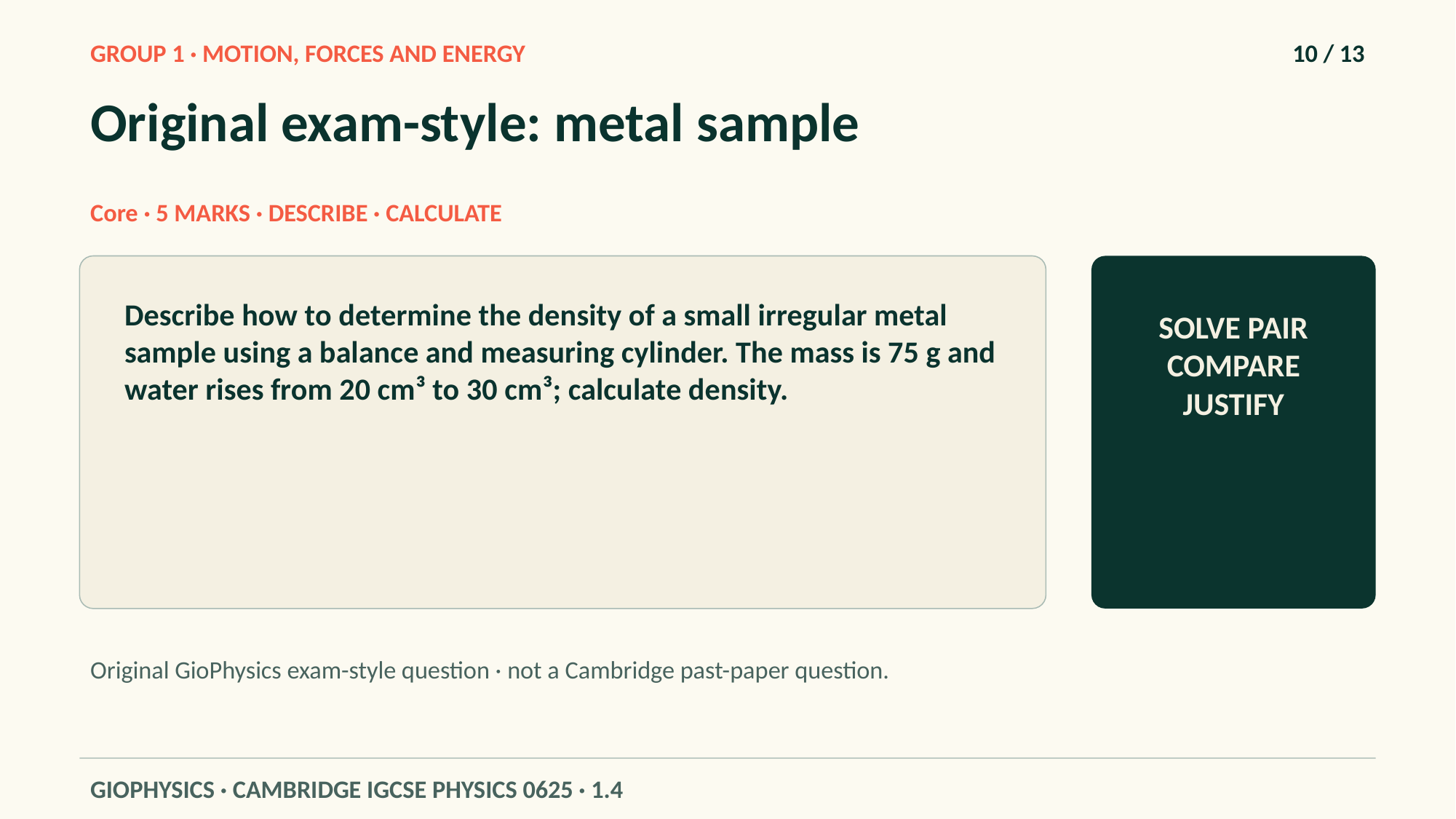

GROUP 1 · MOTION, FORCES AND ENERGY
10 / 13
Original exam-style: metal sample
Core · 5 MARKS · DESCRIBE · CALCULATE

Describe how to determine the density of a small irregular metal sample using a balance and measuring cylinder. The mass is 75 g and water rises from 20 cm³ to 30 cm³; calculate density.
SOLVE PAIR COMPARE JUSTIFY
Original GioPhysics exam-style question · not a Cambridge past-paper question.

GIOPHYSICS · CAMBRIDGE IGCSE PHYSICS 0625 · 1.4